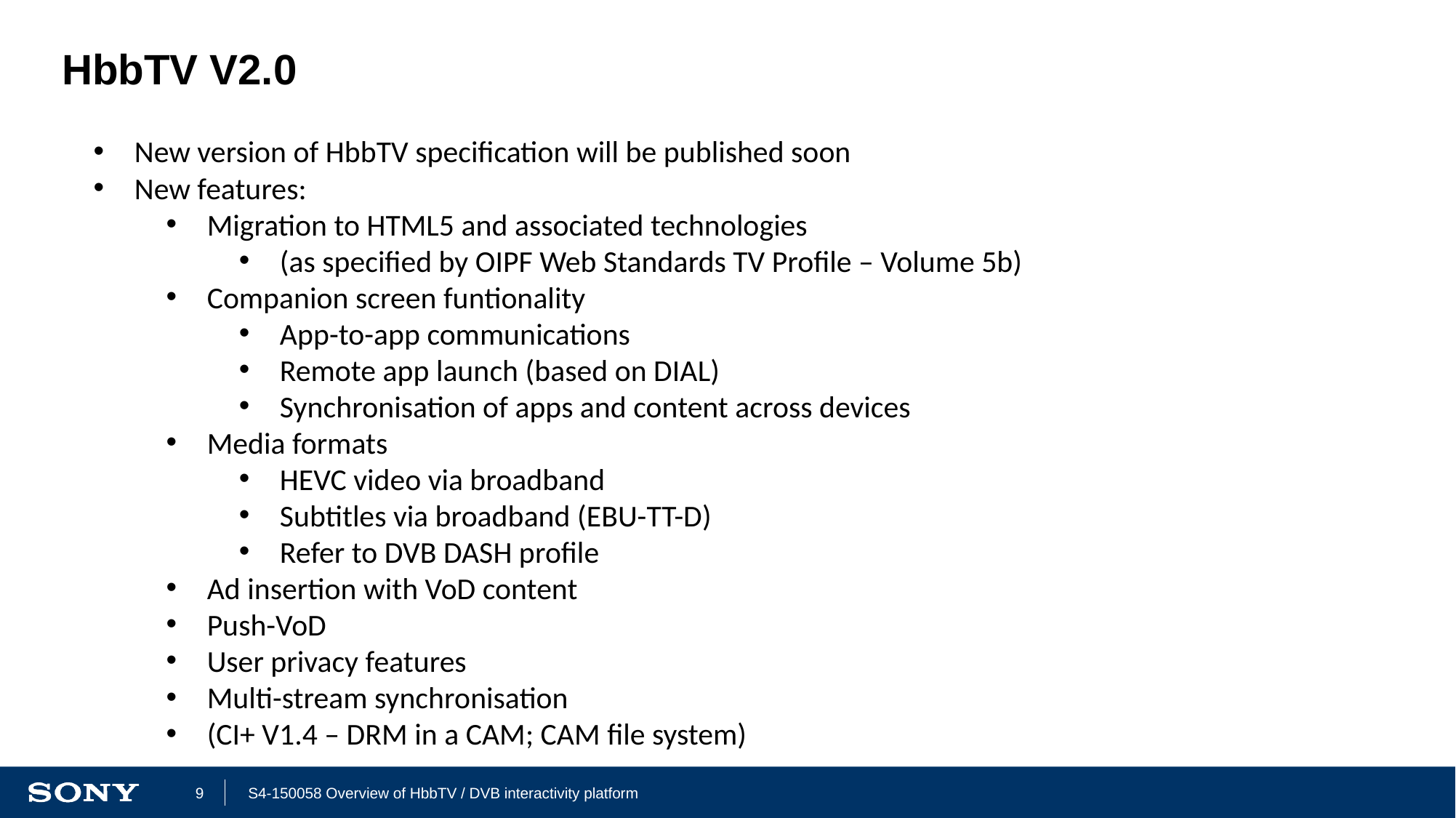

# HbbTV V2.0
New version of HbbTV specification will be published soon
New features:
Migration to HTML5 and associated technologies
(as specified by OIPF Web Standards TV Profile – Volume 5b)
Companion screen funtionality
App-to-app communications
Remote app launch (based on DIAL)
Synchronisation of apps and content across devices
Media formats
HEVC video via broadband
Subtitles via broadband (EBU-TT-D)
Refer to DVB DASH profile
Ad insertion with VoD content
Push-VoD
User privacy features
Multi-stream synchronisation
(CI+ V1.4 – DRM in a CAM; CAM file system)